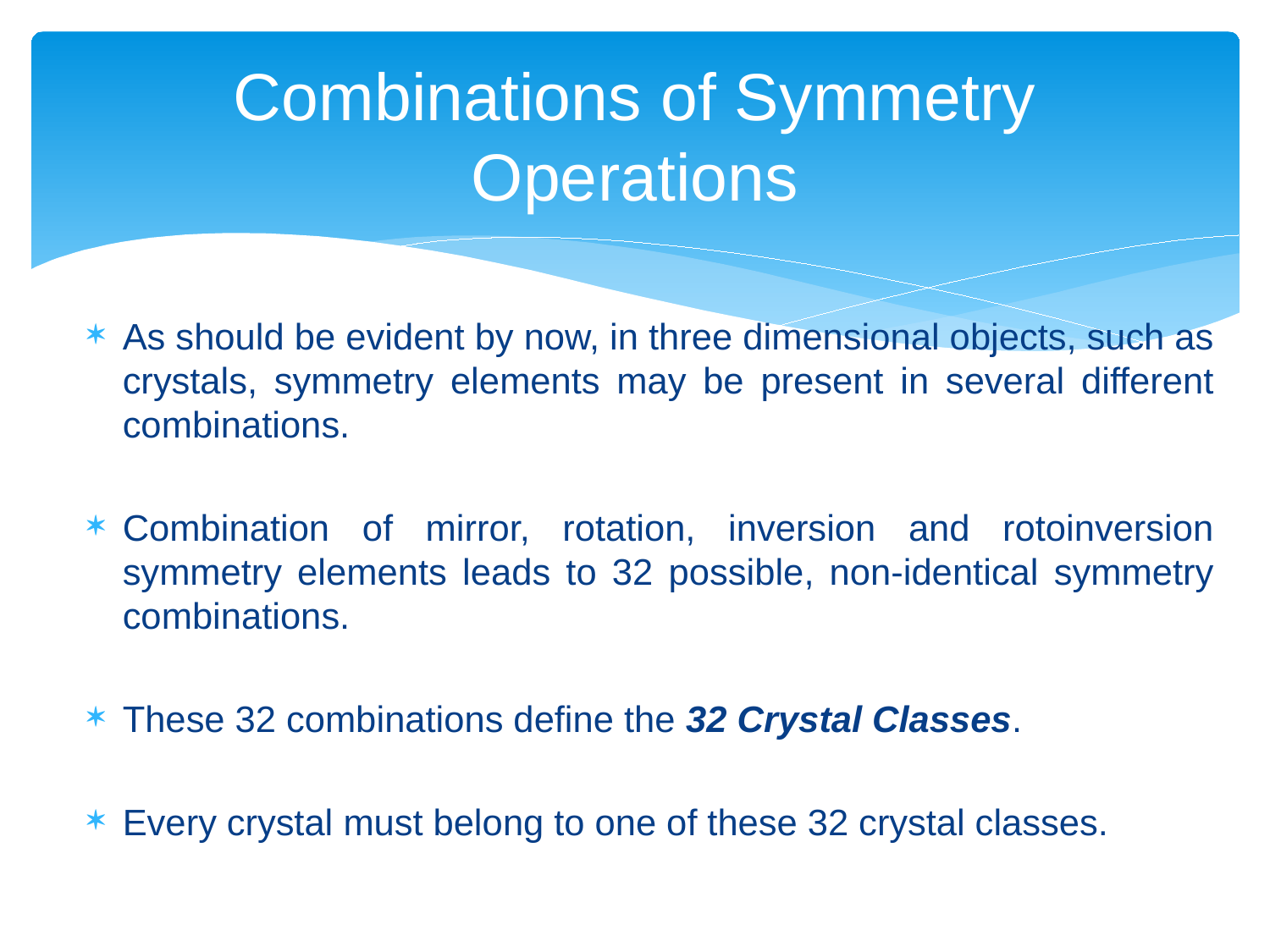

# Combinations of Symmetry Operations
As should be evident by now, in three dimensional objects, such as crystals, symmetry elements may be present in several different combinations.

Combination of mirror, rotation, inversion and rotoinversion symmetry elements leads to 32 possible, non-identical symmetry combinations.

These 32 combinations define the 32 Crystal Classes.

Every crystal must belong to one of these 32 crystal classes.